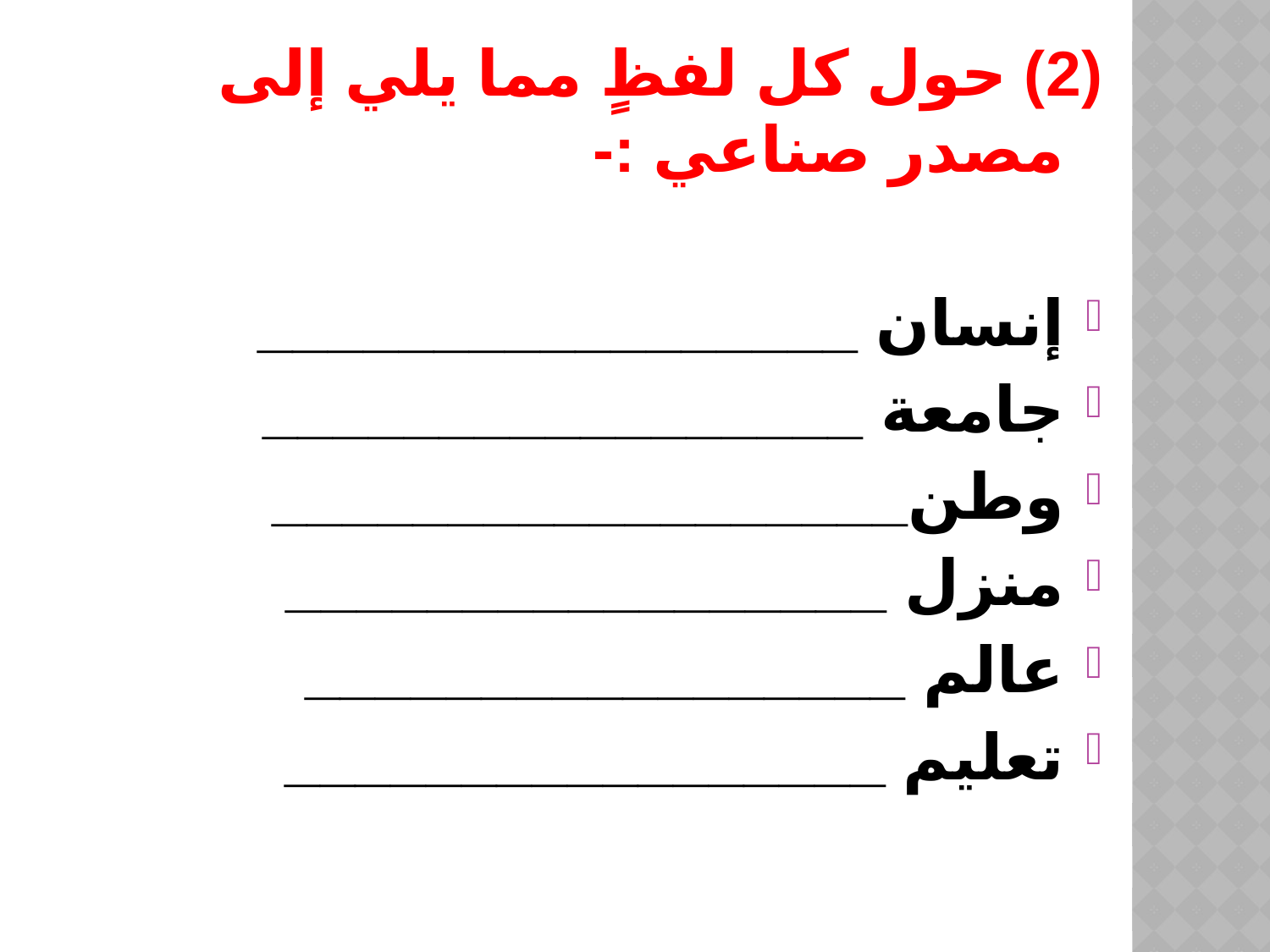

(2) حول كل لفظٍ مما يلي إلى مصدر صناعي :-

إنسان _________________
جامعة _________________
وطن__________________
منزل _________________
عالم _________________
تعليم _________________